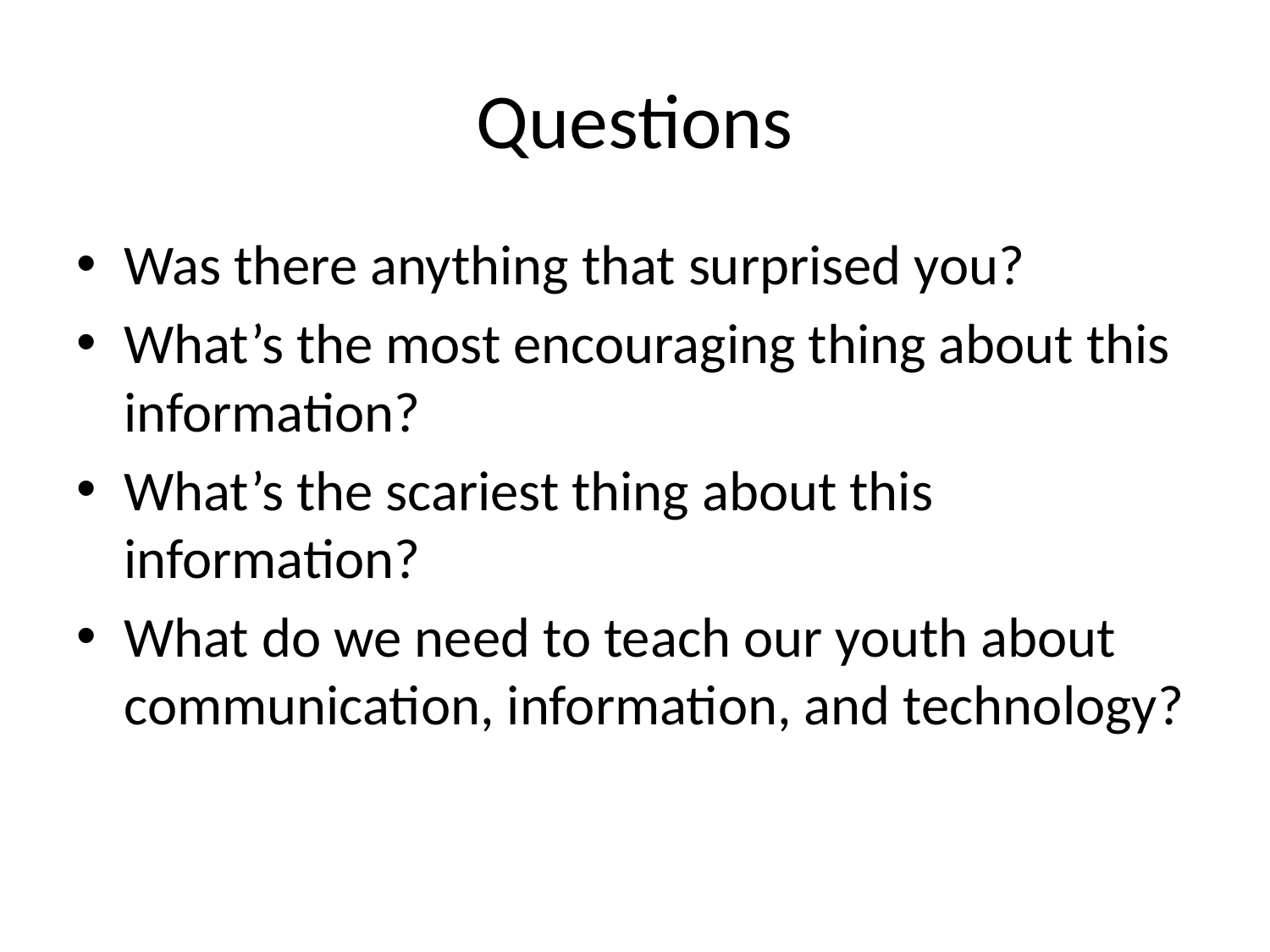

# Questions
Was there anything that surprised you?
What’s the most encouraging thing about this information?
What’s the scariest thing about this information?
What do we need to teach our youth about communication, information, and technology?